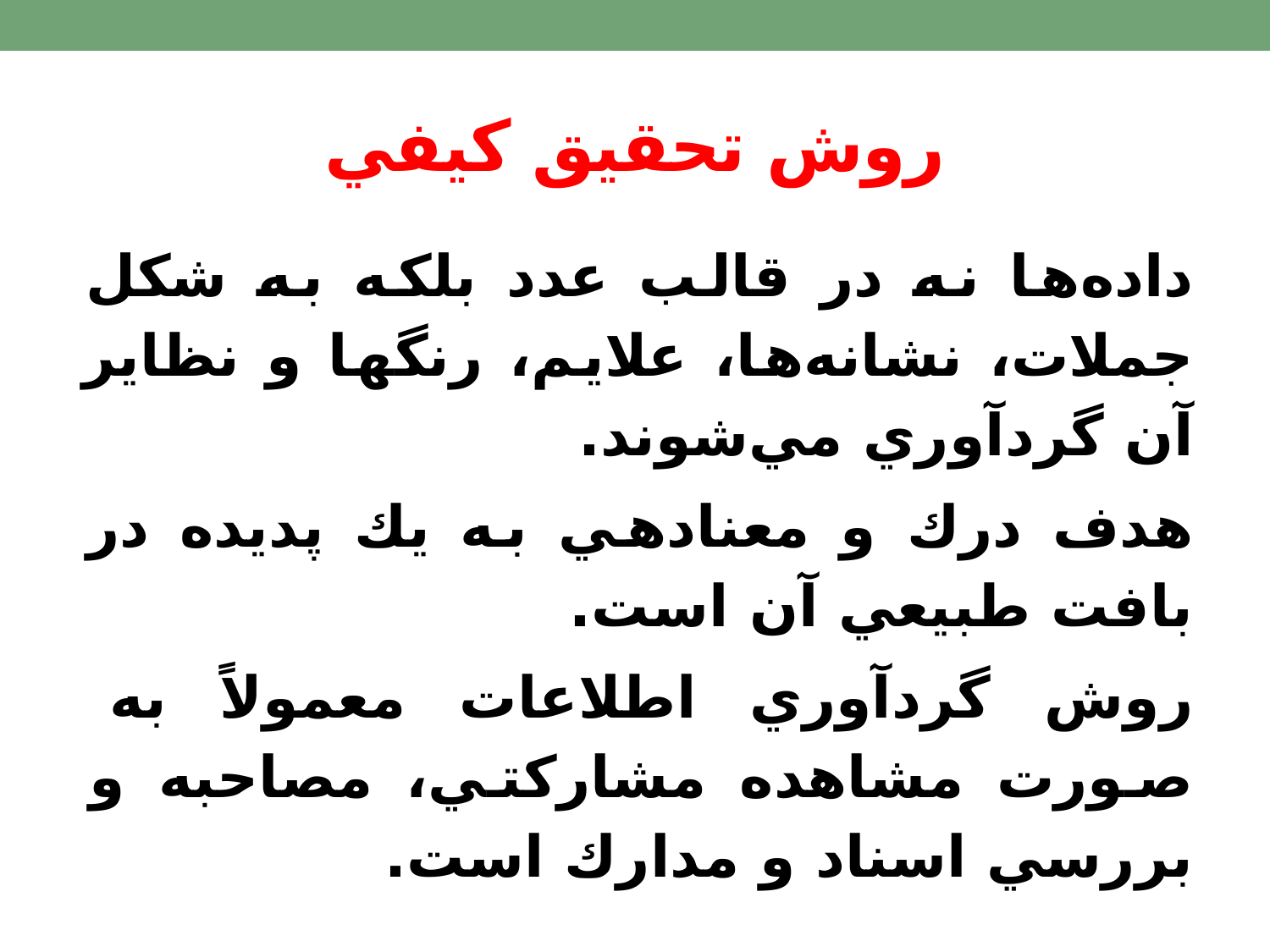

# روش تحقيق كيفي
داده‌ها نه در قالب عدد بلكه به شكل جملات، نشانه‌ها، علايم، رنگها و نظاير آن گردآوري مي‌شوند.
هدف درك و معنادهي به يك پديده در بافت طبيعي آن است.
روش گردآوري اطلاعات معمولاً به صورت مشاهده مشاركتي، مصاحبه‌ و بررسي اسناد و مدارك است.